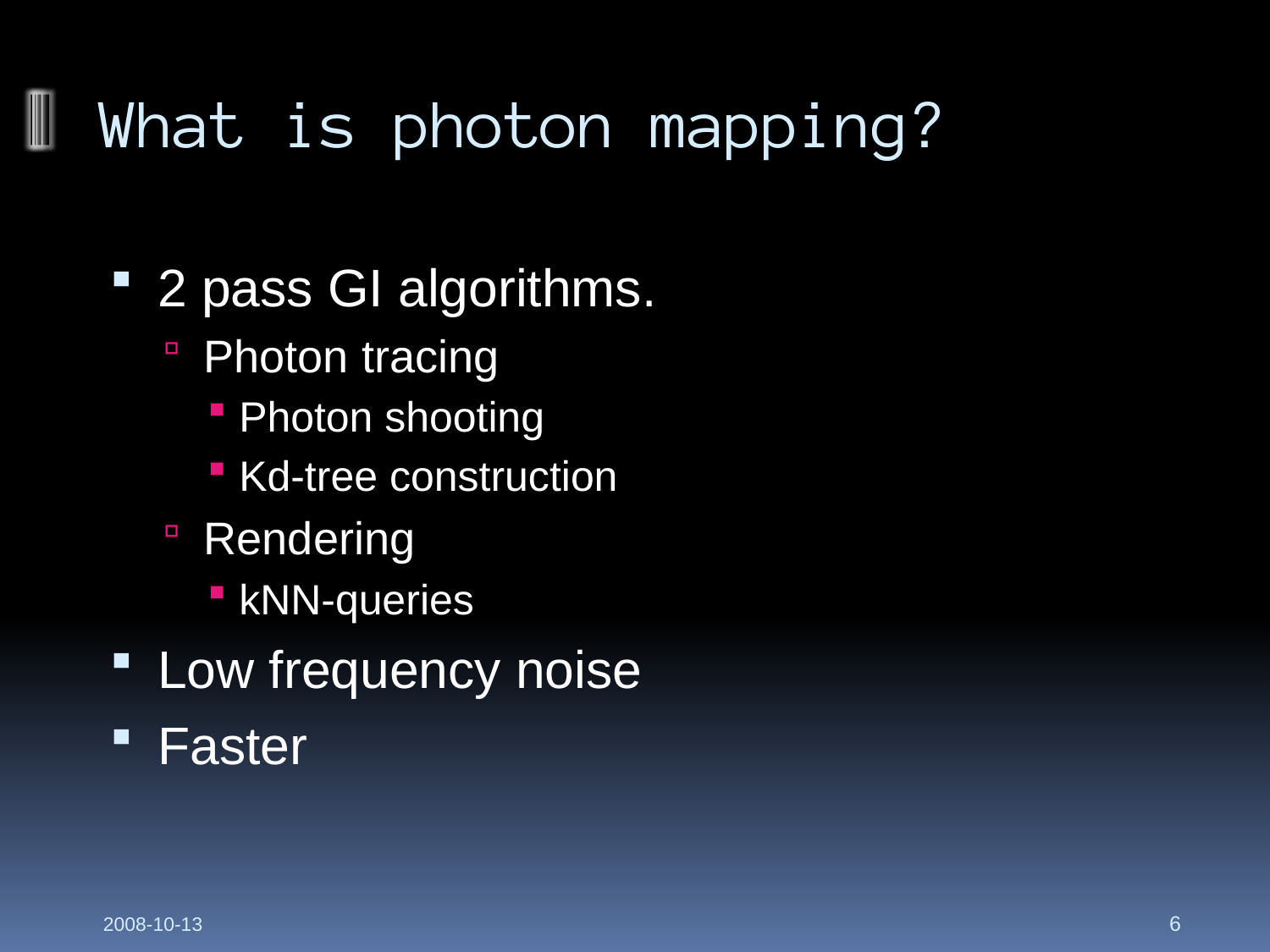

# What is photon mapping?
2 pass GI algorithms.
Photon tracing
Photon shooting
Kd-tree construction
Rendering
kNN-queries
Low frequency noise
Faster
2008-10-13
6